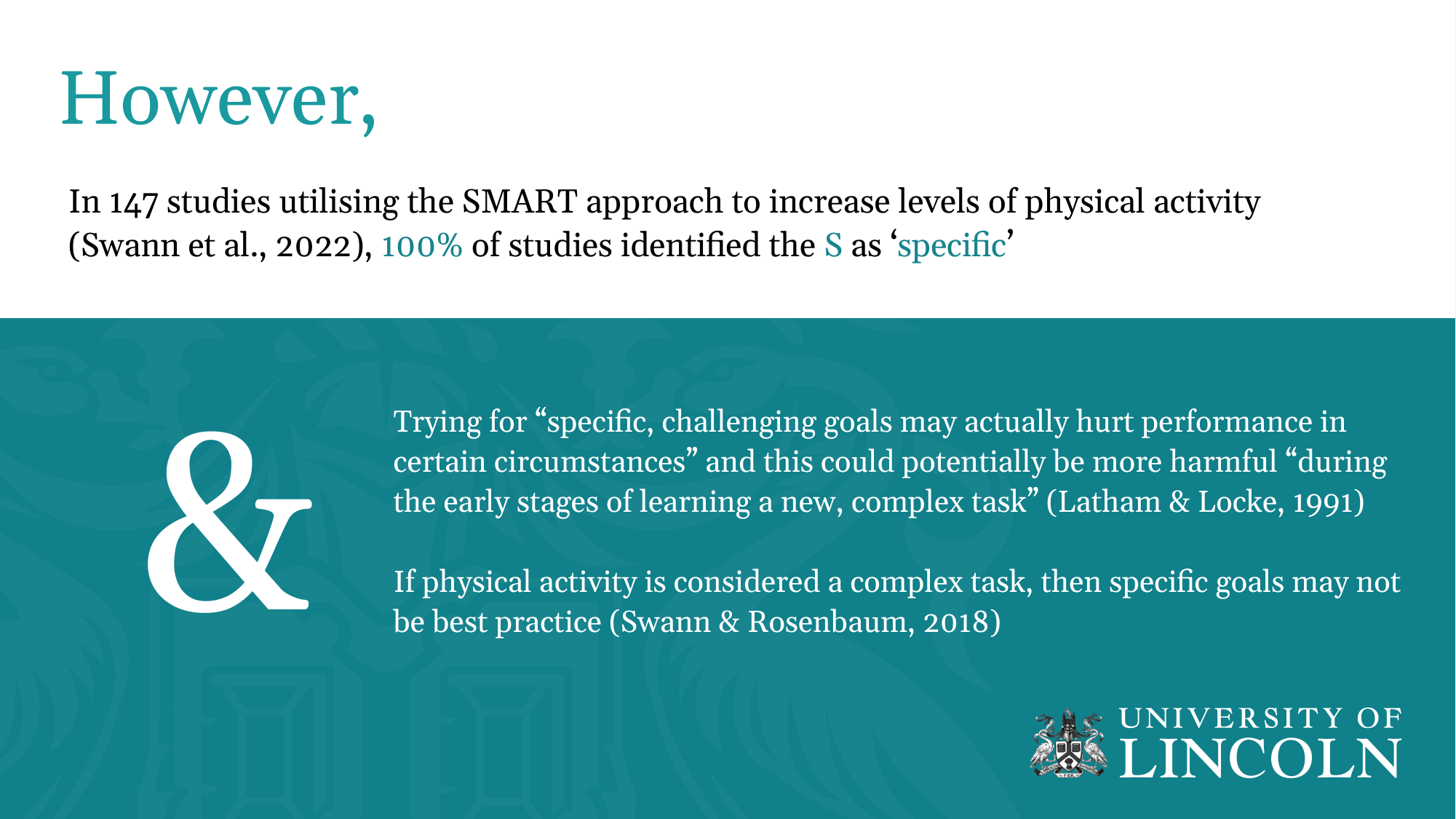

However,
In 147 studies utilising the SMART approach to increase levels of physical activity (Swann et al., 2022), 100% of studies identified the S as ‘specific’
&

Trying for “specific, challenging goals may actually hurt performance in certain circumstances” and this could potentially be more harmful “during the early stages of learning a new, complex task” (Latham & Locke, 1991)

If physical activity is considered a complex task, then specific goals may not be best practice (Swann & Rosenbaum, 2018)